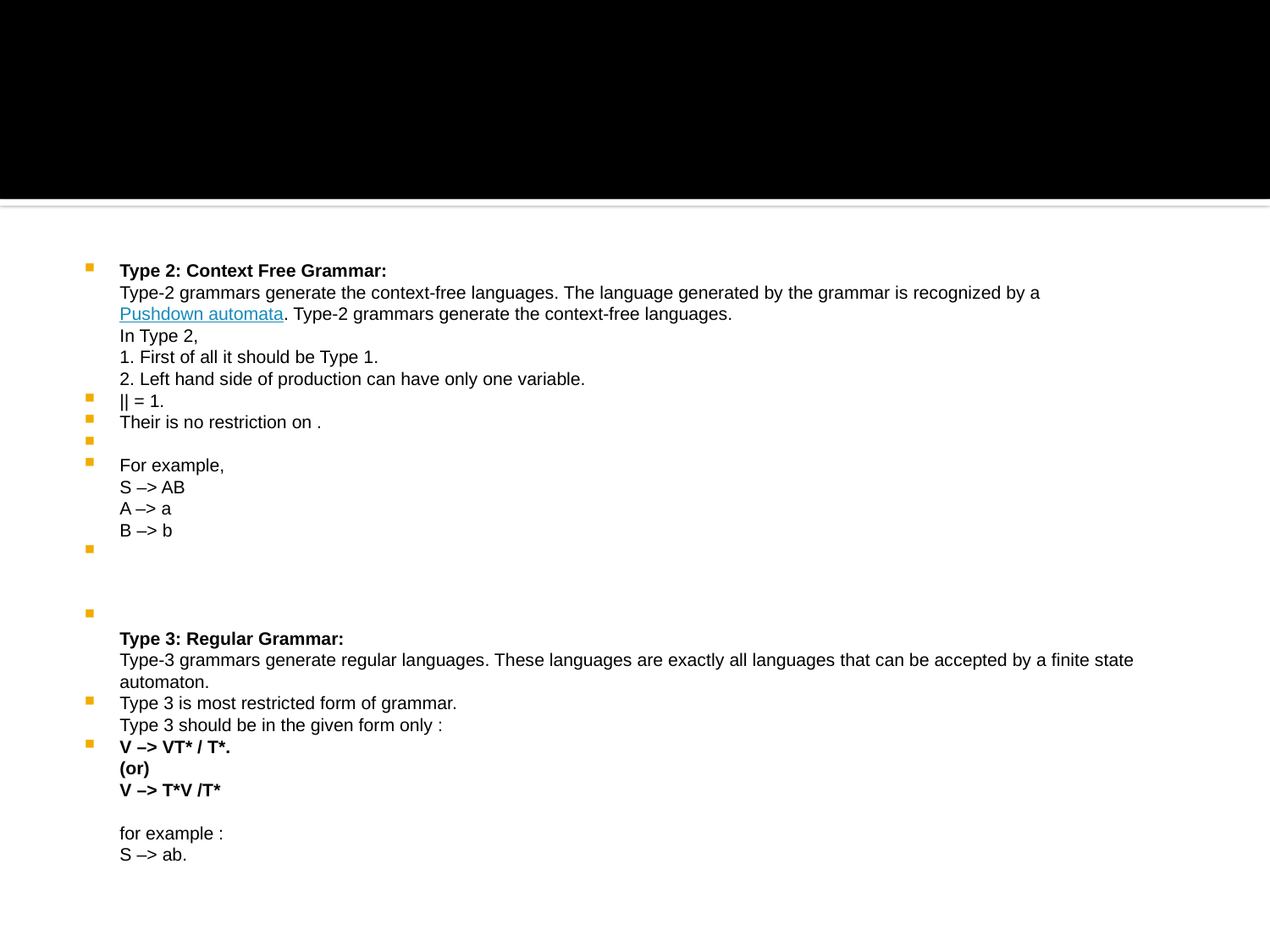

#
Type 2: Context Free Grammar:
Type-2 grammars generate the context-free languages. The language generated by the grammar is recognized by a Pushdown automata. Type-2 grammars generate the context-free languages.
In Type 2,
1. First of all it should be Type 1.
2. Left hand side of production can have only one variable.
|| = 1.
Their is no restriction on .

For example,
S –> AB
A –> a
B –> b

Type 3: Regular Grammar:
Type-3 grammars generate regular languages. These languages are exactly all languages that can be accepted by a finite state automaton.
Type 3 is most restricted form of grammar.
Type 3 should be in the given form only :
V –> VT* / T*.
(or)
V –> T*V /T*
 
for example :
S –> ab.